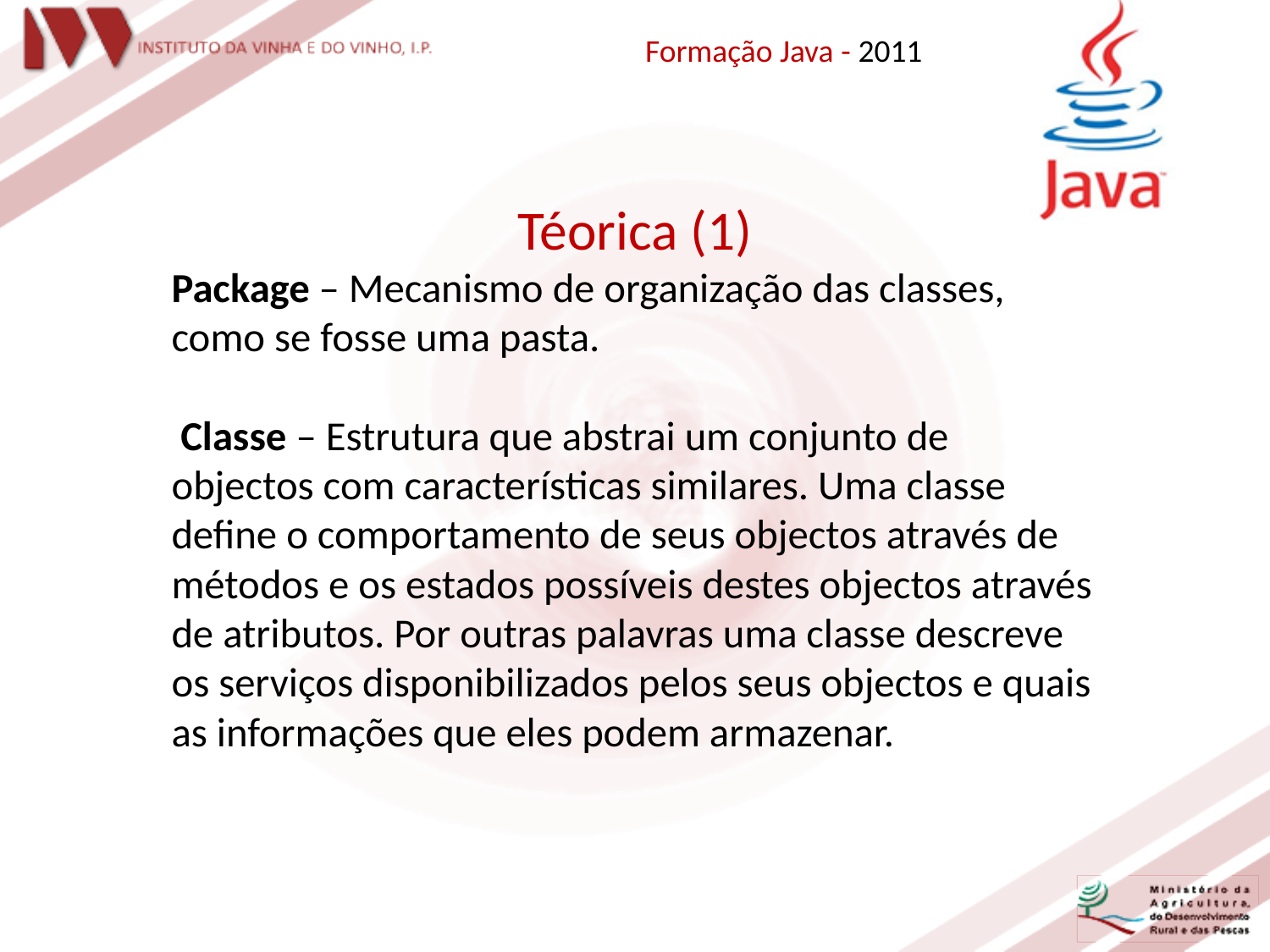

Formação Java - 2011
Téorica (1)
Package – Mecanismo de organização das classes, como se fosse uma pasta.

 Classe – Estrutura que abstrai um conjunto de objectos com características similares. Uma classe define o comportamento de seus objectos através de métodos e os estados possíveis destes objectos através de atributos. Por outras palavras uma classe descreve os serviços disponibilizados pelos seus objectos e quais as informações que eles podem armazenar.